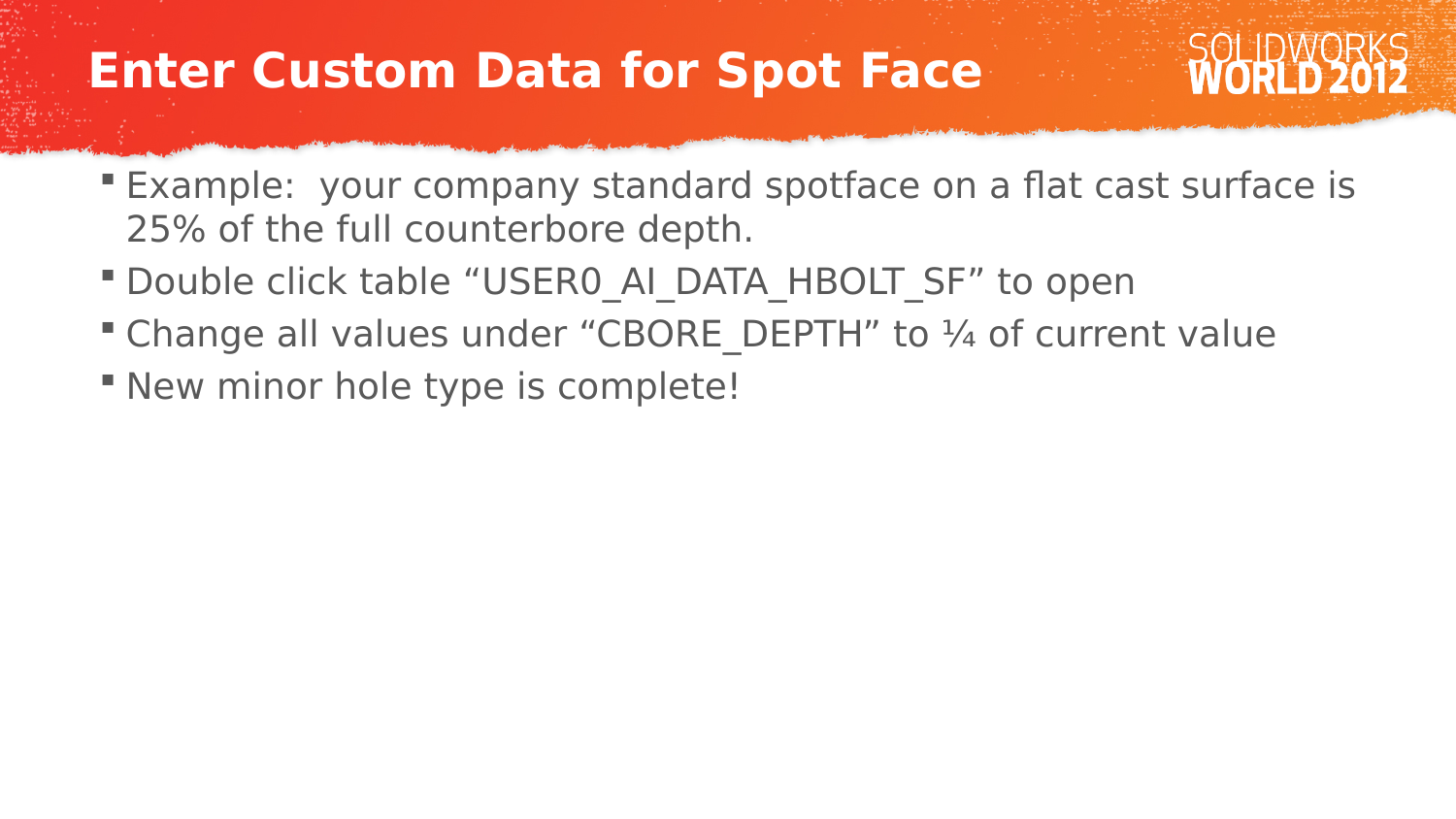

# Enter Custom Data for Spot Face
Example:  your company standard spotface on a flat cast surface is 25% of the full counterbore depth.
Double click table “USER0_AI_DATA_HBOLT_SF” to open
Change all values under “CBORE_DEPTH” to ¼ of current value
New minor hole type is complete!